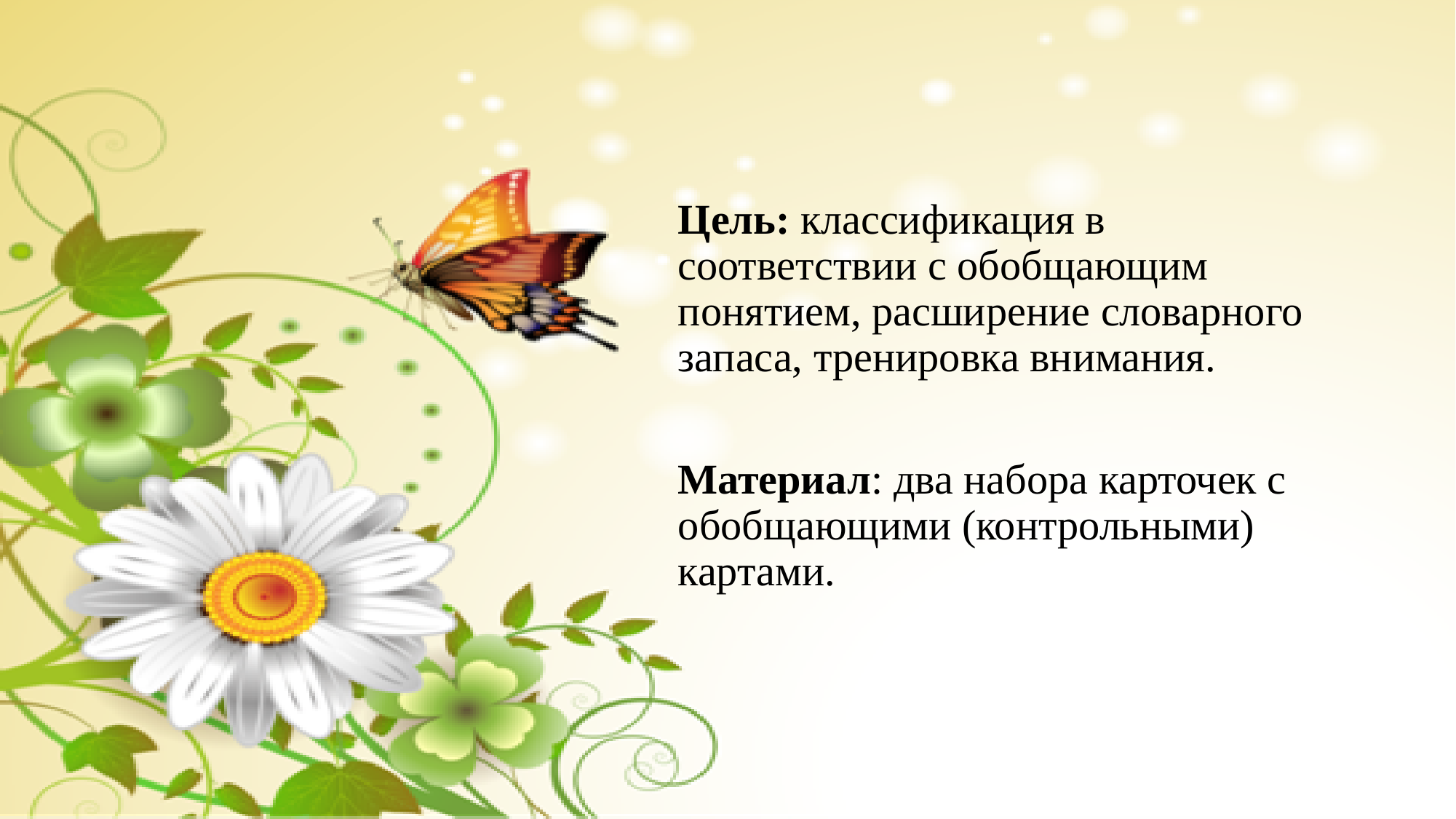

#

Цель: классификация в соответствии с обобщающим понятием, расширение словарного запаса, тренировка внимания.

Материал: два набора карточек с обобщающими (контрольными) картами.